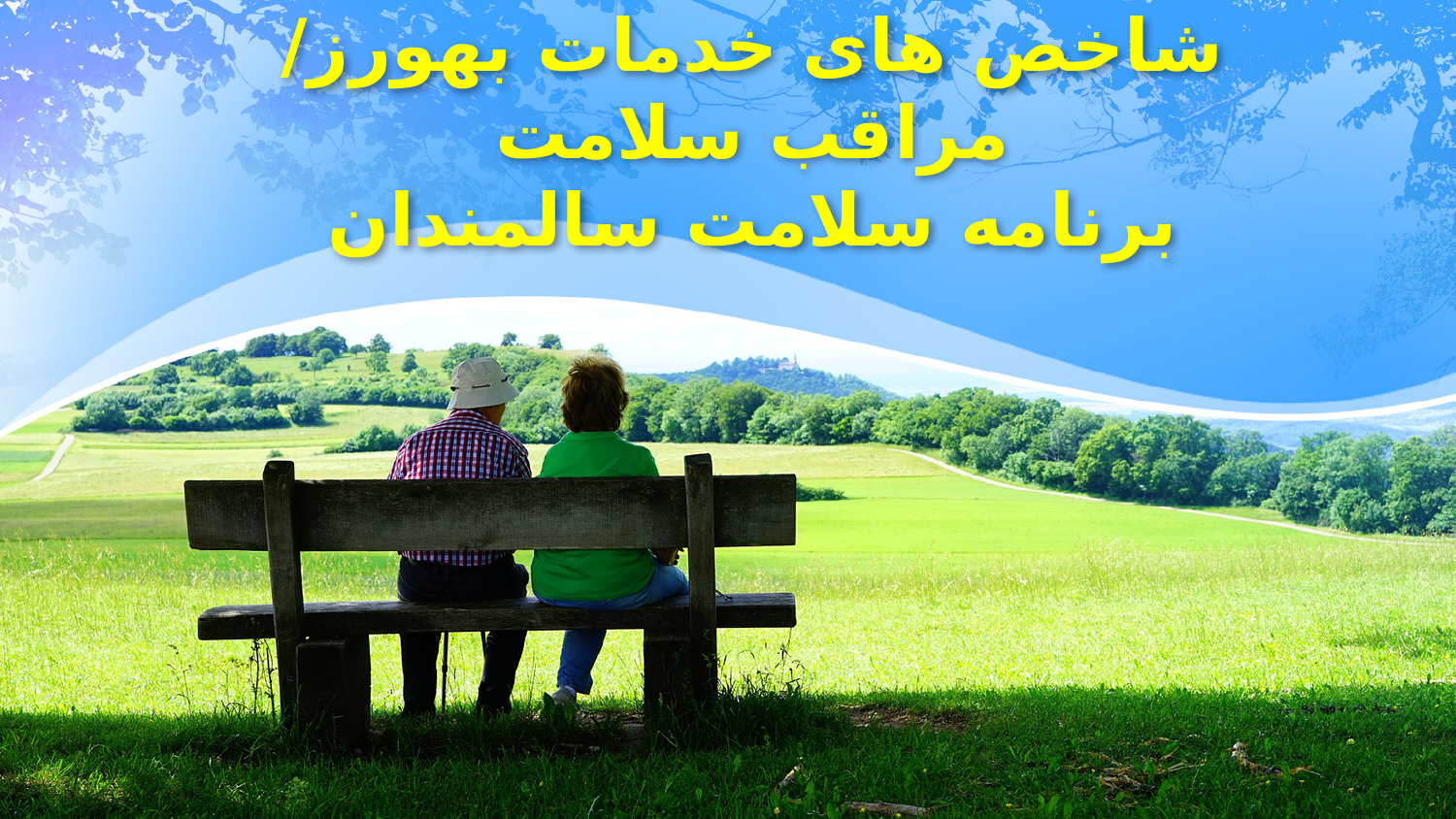

# شاخص های خدمات بهورز/ مراقب سلامت برنامه سلامت سالمندان